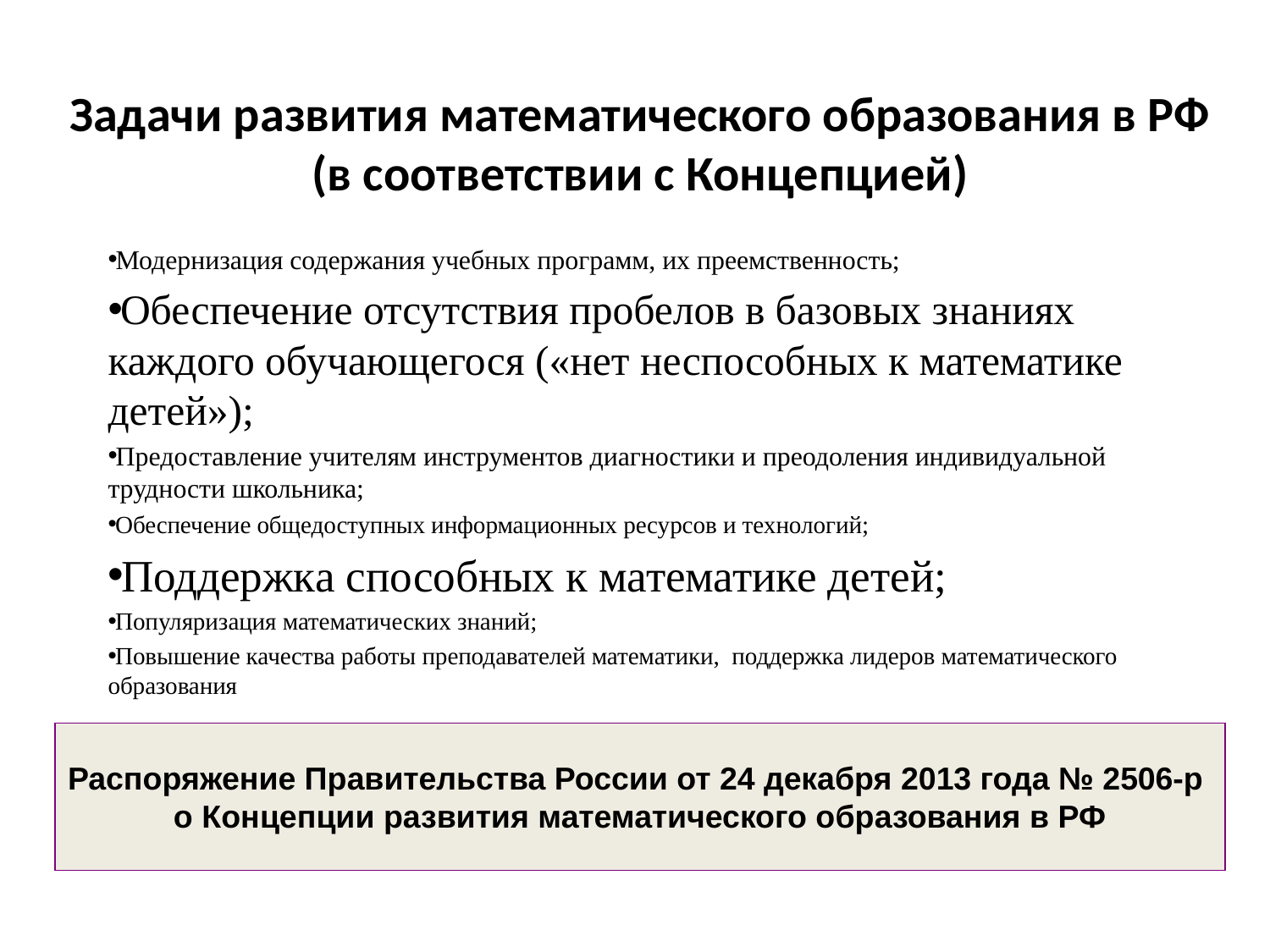

# Задачи развития математического образования в РФ (в соответствии с Концепцией)
Модернизация содержания учебных программ, их преемственность;
Обеспечение отсутствия пробелов в базовых знаниях каждого обучающегося («нет неспособных к математике детей»);
Предоставление учителям инструментов диагностики и преодоления индивидуальной трудности школьника;
Обеспечение общедоступных информационных ресурсов и технологий;
Поддержка способных к математике детей;
Популяризация математических знаний;
Повышение качества работы преподавателей математики,  поддержка лидеров математического образования
Распоряжение Правительства России от 24 декабря 2013 года № 2506-р
о Концепции развития математического образования в РФ